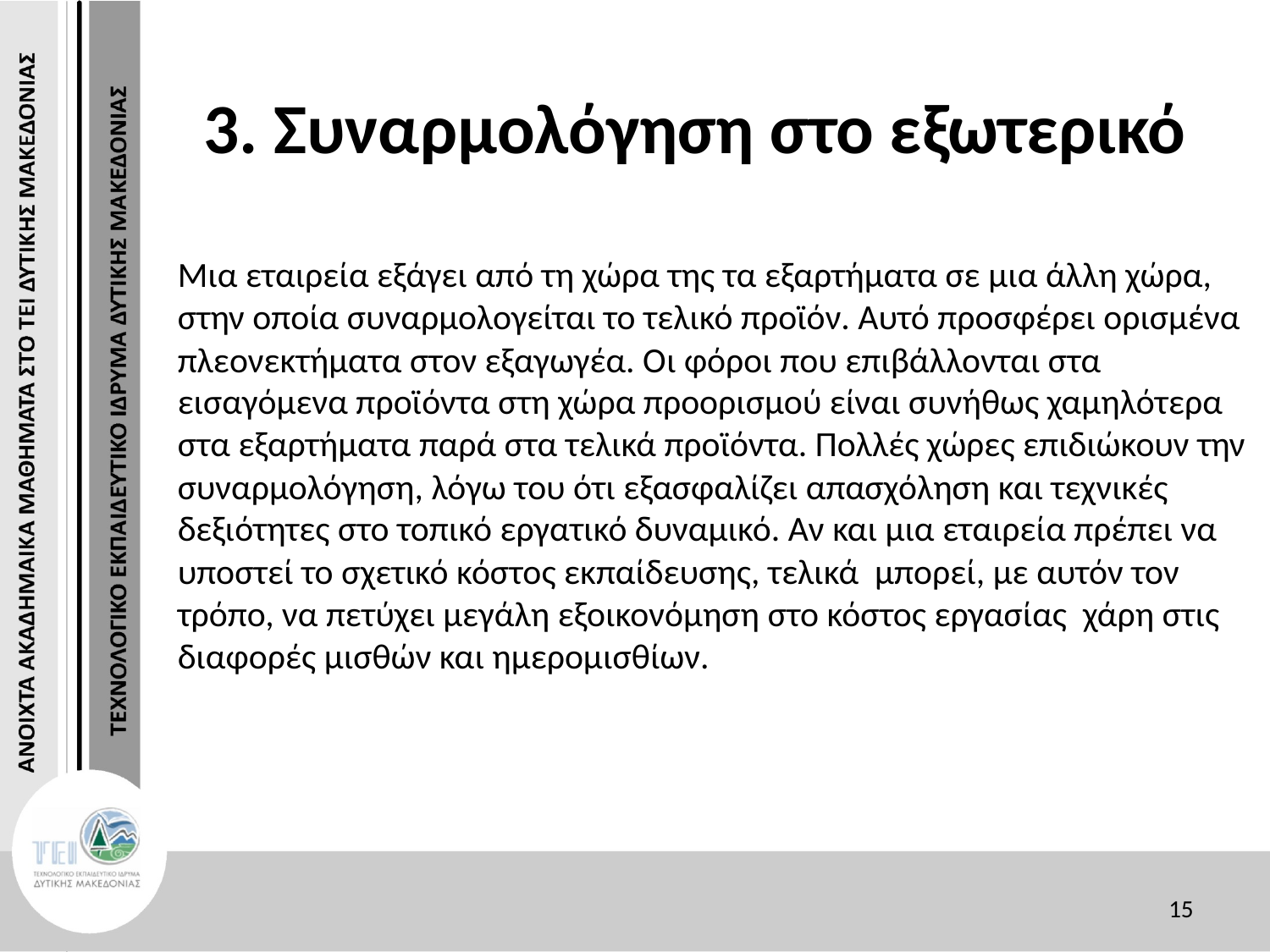

# 3. Συναρμολόγηση στο εξωτερικό
Μια εταιρεία εξάγει από τη χώρα της τα εξαρτήματα σε μια άλλη χώρα, στην οποία συναρμολογείται το τελικό προϊόν. Αυτό προσφέρει ορισμένα πλεονεκτήματα στον εξαγωγέα. Οι φόροι που επιβάλλονται στα εισαγόμενα προϊόντα στη χώρα προορισμού είναι συνήθως χαμηλότερα στα εξαρτήματα παρά στα τελικά προϊόντα. Πολλές χώρες επιδιώκουν την συναρμολόγηση, λόγω του ότι εξασφαλίζει απασχόληση και τεχνικές δεξιότητες στο τοπικό εργατικό δυναμικό. Αν και μια εταιρεία πρέπει να υποστεί το σχετικό κόστος εκπαίδευσης, τελικά  μπορεί, με αυτόν τον τρόπο, να πετύχει μεγάλη εξοικονόμηση στο κόστος εργασίας  χάρη στις διαφορές μισθών και ημερομισθίων.

15